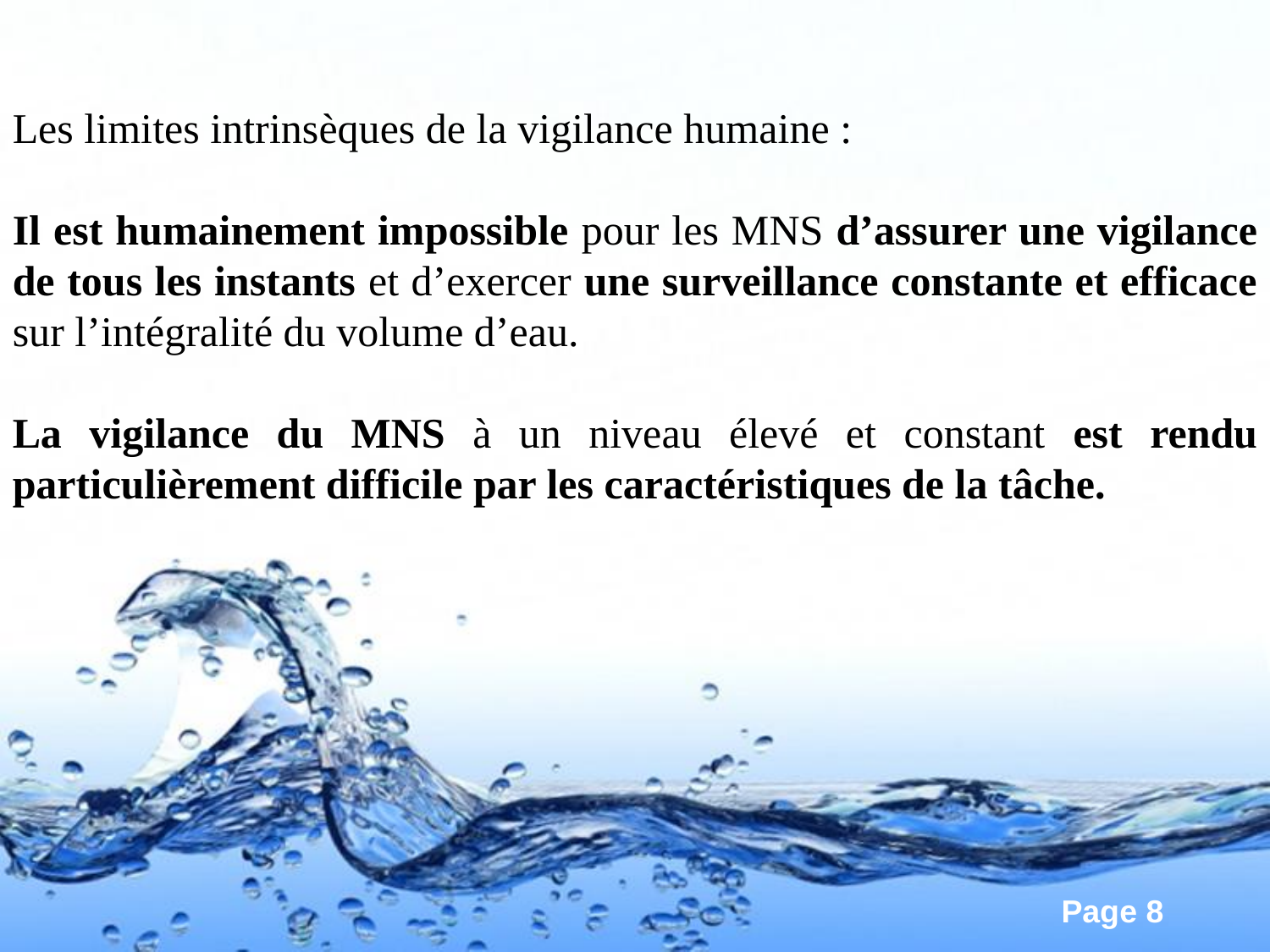

Les limites intrinsèques de la vigilance humaine :

Il est humainement impossible pour les MNS d’assurer une vigilance de tous les instants et d’exercer une surveillance constante et efficace sur l’intégralité du volume d’eau.

La vigilance du MNS à un niveau élevé et constant est rendu particulièrement difficile par les caractéristiques de la tâche.